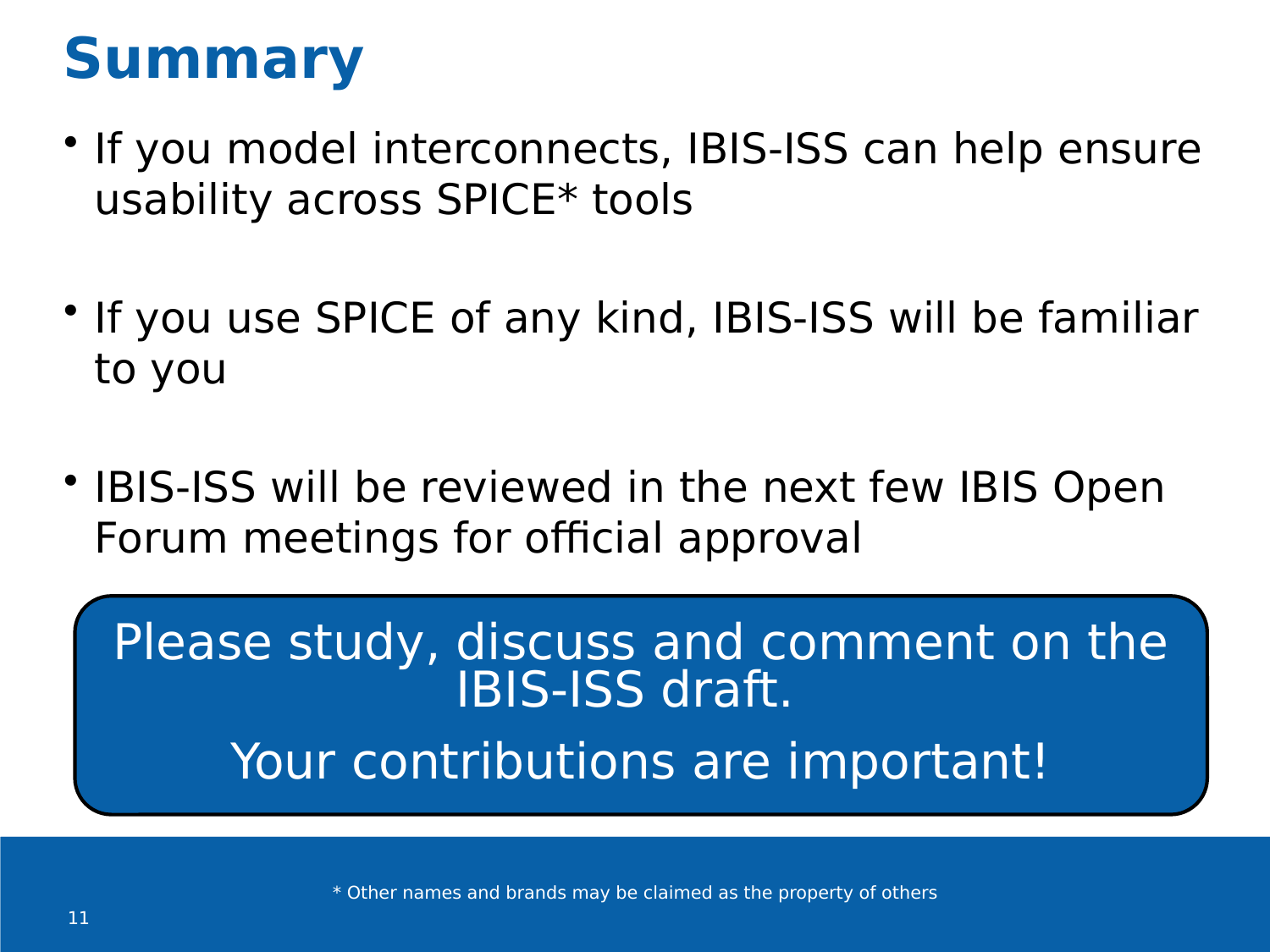

# Summary
If you model interconnects, IBIS-ISS can help ensure usability across SPICE* tools

If you use SPICE of any kind, IBIS-ISS will be familiar to you

IBIS-ISS will be reviewed in the next few IBIS Open Forum meetings for official approval

Please study, discuss and comment on the IBIS-ISS draft.
Your contributions are important!